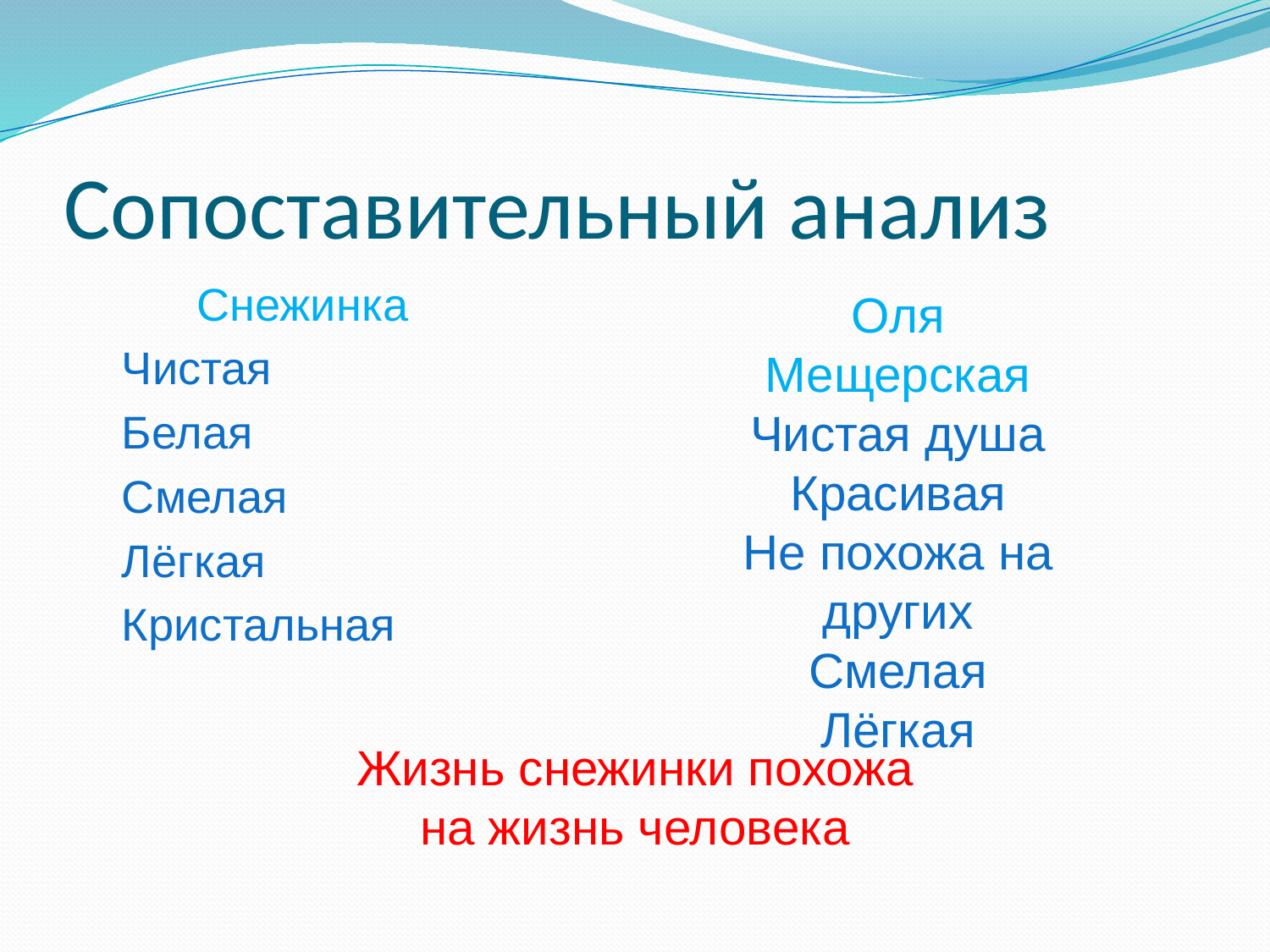

# Сопоставительный анализ
Снежинка
Чистая
Белая
Смелая
Лёгкая
Кристальная

Оля Мещерская
Чистая душа
Красивая
Не похожа на других
Смелая
Лёгкая

Жизнь снежинки похожа на жизнь человека